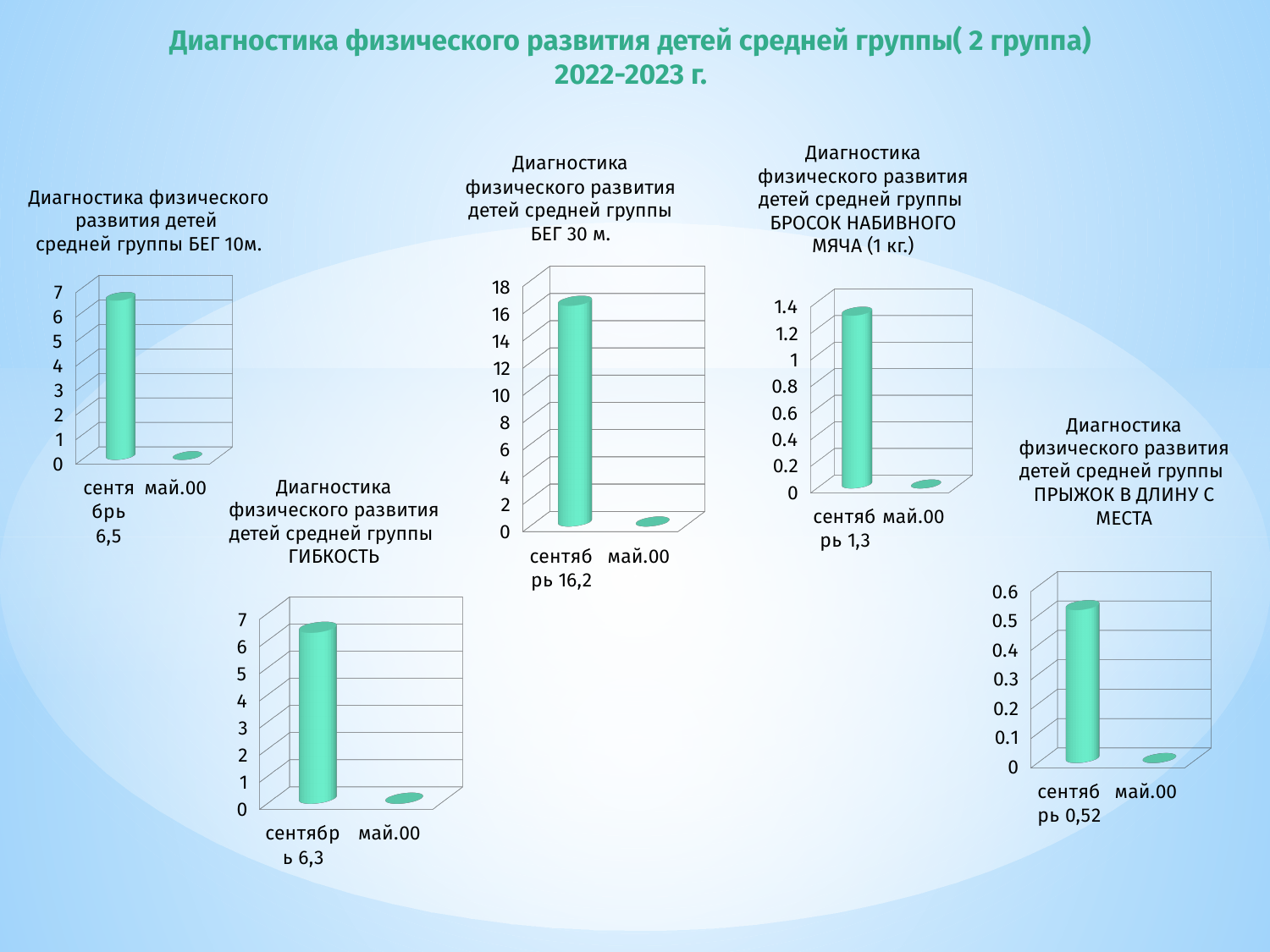

# Диагностика физического развития детей средней группы( 2 группа) 2022-2023 г.
Диагностика физического развития детей средней группы
БРОСОК НАБИВНОГО МЯЧА (1 кг.)
Диагностика физического развития детей средней группы БЕГ 30 м.
Диагностика физического развития детей
средней группы БЕГ 10м.

[unsupported chart]

[unsupported chart]

[unsupported chart]

Диагностика физического развития детей средней группы
ПРЫЖОК В ДЛИНУ С МЕСТА
Диагностика физического развития детей средней группы
ГИБКОСТЬ

[unsupported chart]

[unsupported chart]